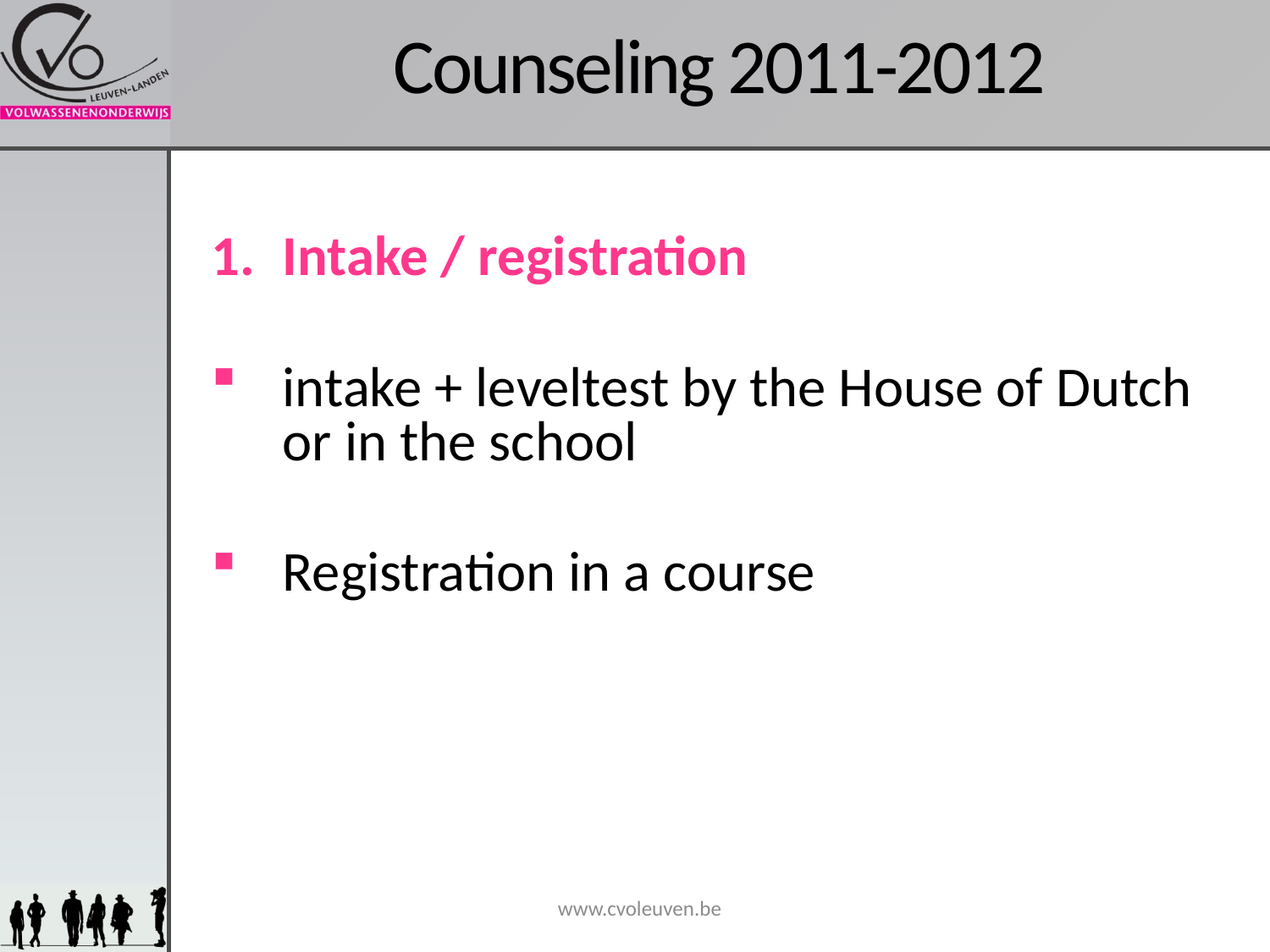

# Counseling 2011-2012
Intake / registration

intake + leveltest by the House of Dutch or in the school

Registration in a course

www.cvoleuven.be